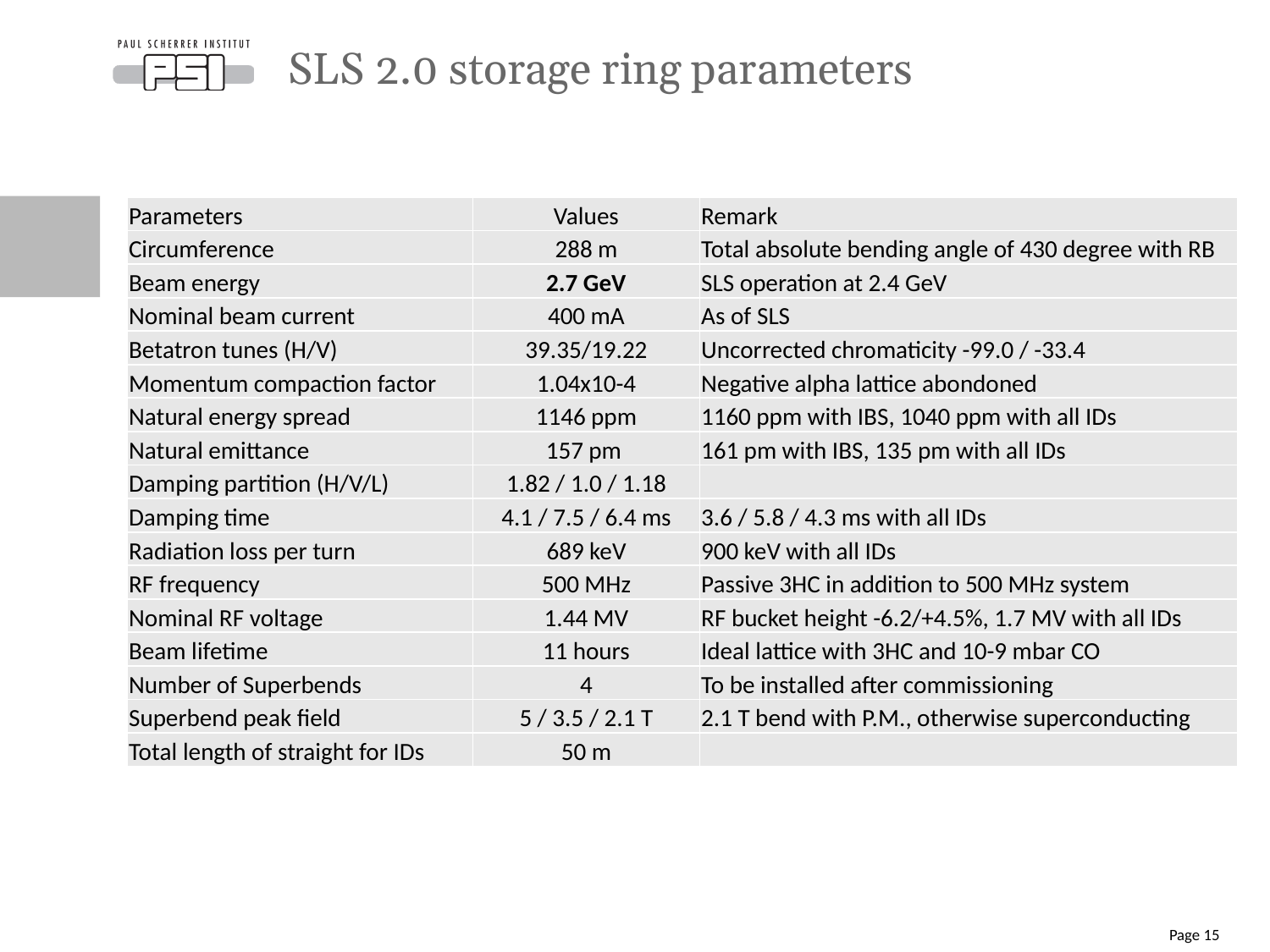

# SLS 2.0 storage ring parameters

| Parameters | Values | Remark |
| --- | --- | --- |
| Circumference | 288 m | Total absolute bending angle of 430 degree with RB |
| Beam energy | 2.7 GeV | SLS operation at 2.4 GeV |
| Nominal beam current | 400 mA | As of SLS |
| Betatron tunes (H/V) | 39.35/19.22 | Uncorrected chromaticity -99.0 / -33.4 |
| Momentum compaction factor | 1.04x10-4 | Negative alpha lattice abondoned |
| Natural energy spread | 1146 ppm | 1160 ppm with IBS, 1040 ppm with all IDs |
| Natural emittance | 157 pm | 161 pm with IBS, 135 pm with all IDs |
| Damping partition (H/V/L) | 1.82 / 1.0 / 1.18 |  |
| Damping time | 4.1 / 7.5 / 6.4 ms | 3.6 / 5.8 / 4.3 ms with all IDs |
| Radiation loss per turn | 689 keV | 900 keV with all IDs |
| RF frequency | 500 MHz | Passive 3HC in addition to 500 MHz system |
| Nominal RF voltage | 1.44 MV | RF bucket height -6.2/+4.5%, 1.7 MV with all IDs |
| Beam lifetime | 11 hours | Ideal lattice with 3HC and 10-9 mbar CO |
| Number of Superbends | 4 | To be installed after commissioning |
| Superbend peak field | 5 / 3.5 / 2.1 T | 2.1 T bend with P.M., otherwise superconducting |
| Total length of straight for IDs | 50 m |  |
Page 15